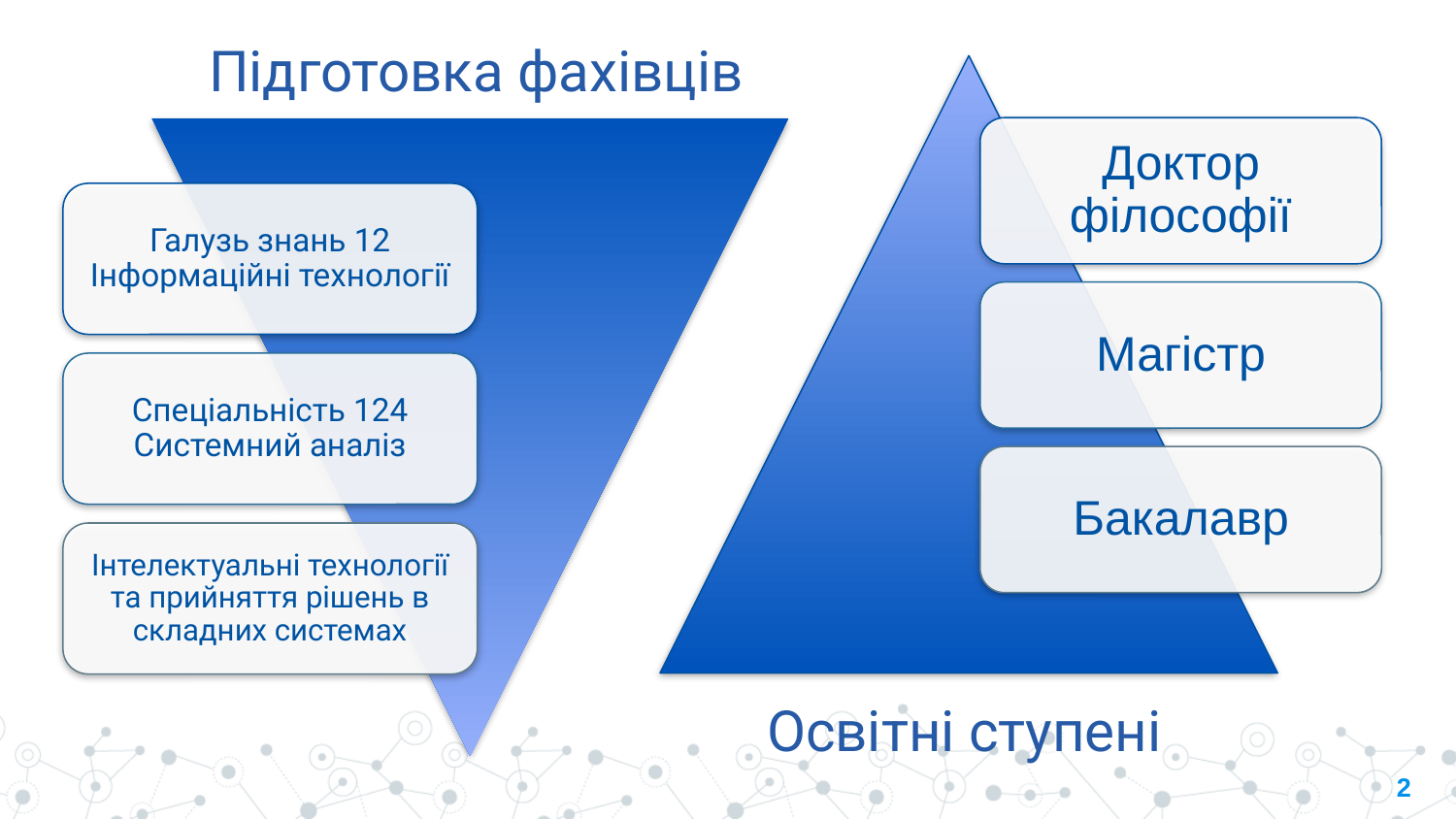

# Підготовка фахівців

Доктор філософії

Магістр

Бакалавр

Галузь знань 12 Інформаційні технології

Спеціальність 124 Системний аналіз

Інтелектуальні технології та прийняття рішень в складних системах
Освітні ступені
2